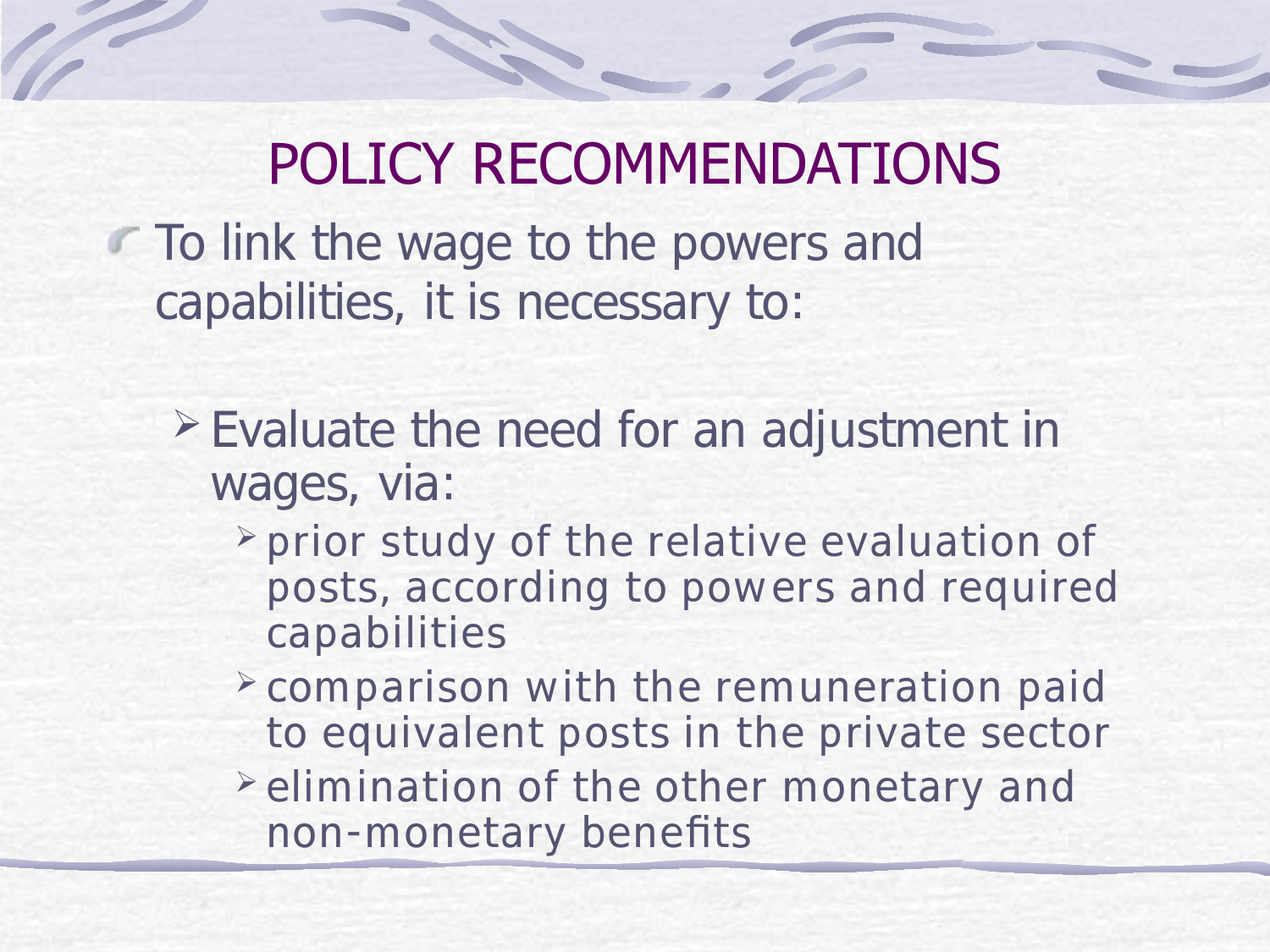

# POLICY RECOMMENDATIONS
To link the wage to the powers and capabilities, it is necessary to:

Evaluate the need for an adjustment in wages, via:
prior study of the relative evaluation of posts, according to powers and required capabilities
comparison with the remuneration paid to equivalent posts in the private sector
elimination of the other monetary and non-monetary benefits